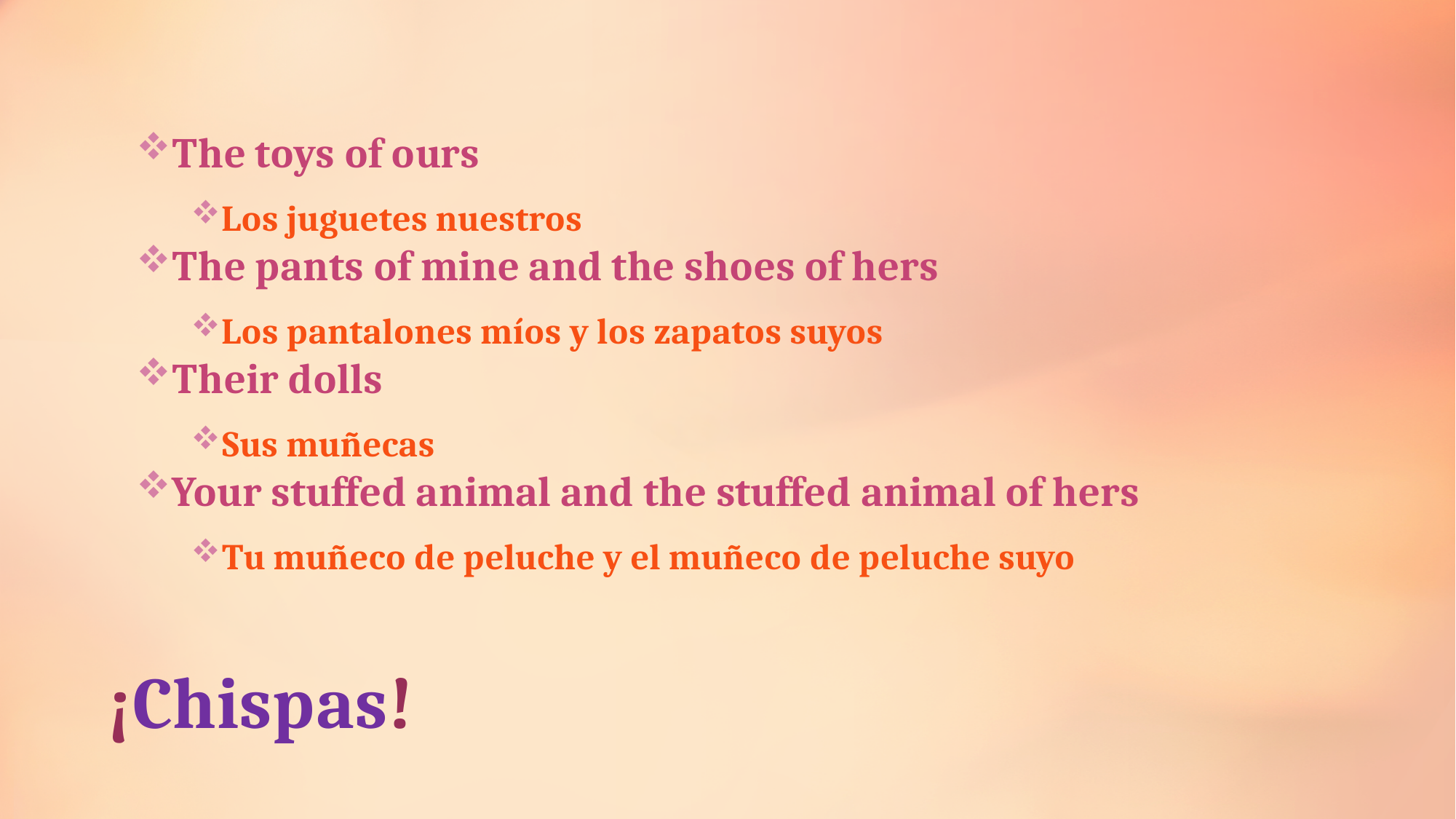

The toys of ours
Los juguetes nuestros
The pants of mine and the shoes of hers
Los pantalones míos y los zapatos suyos
Their dolls
Sus muñecas
Your stuffed animal and the stuffed animal of hers
Tu muñeco de peluche y el muñeco de peluche suyo
¡Chispas!